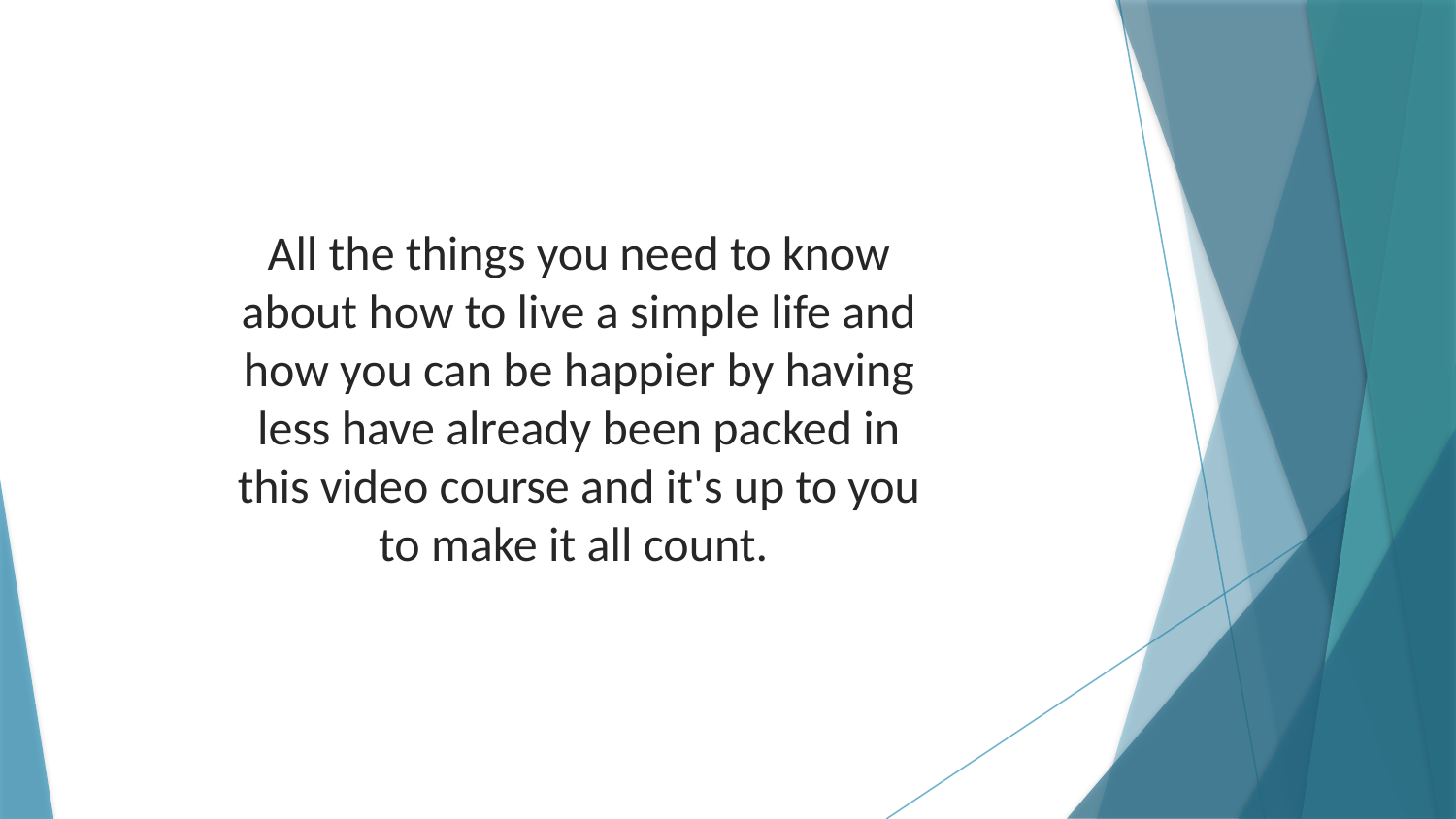

All the things you need to know about how to live a simple life and how you can be happier by having less have already been packed in this video course and it's up to you to make it all count.